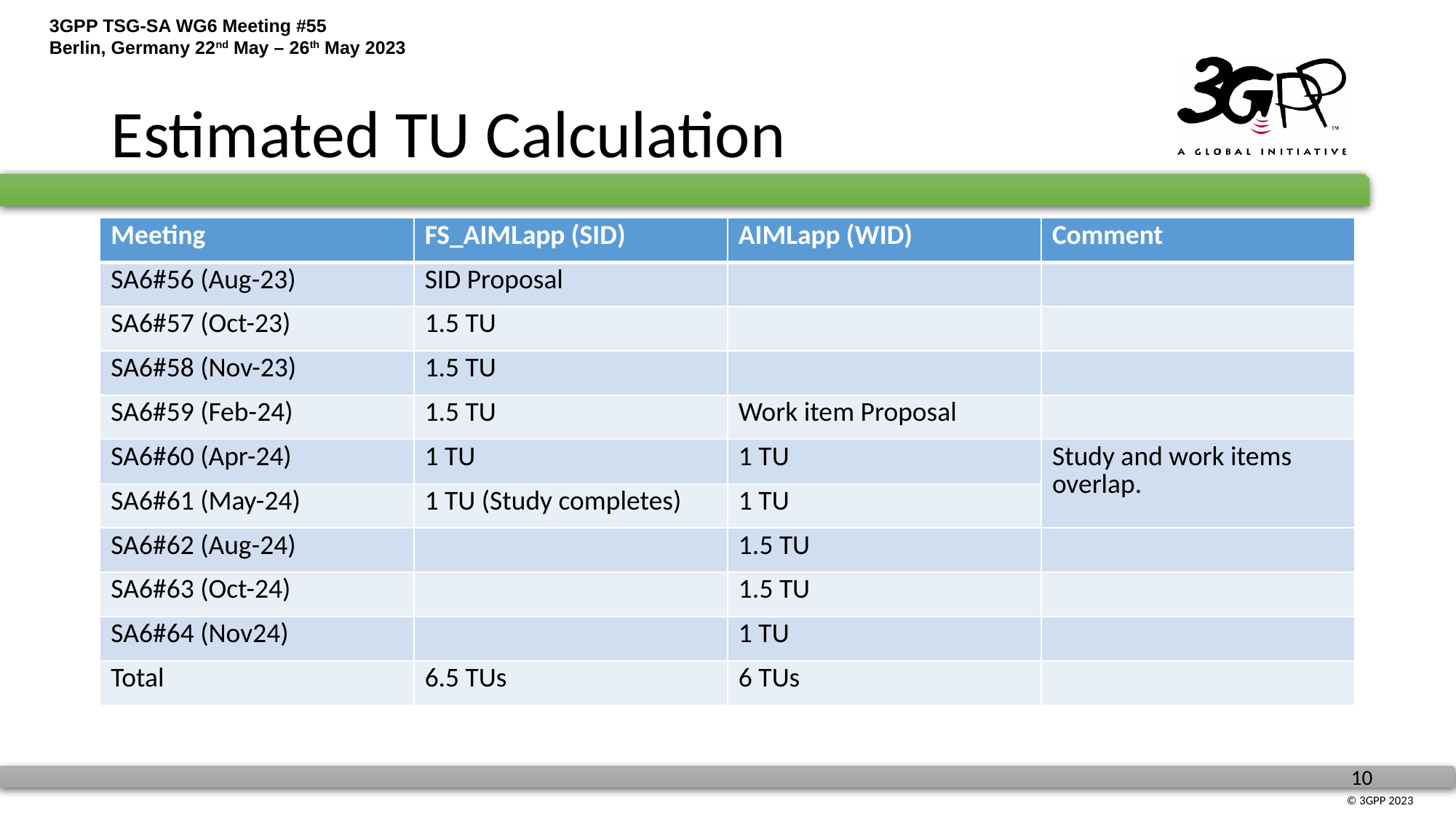

# Estimated TU Calculation
| Meeting | FS\_AIMLapp (SID) | AIMLapp (WID) | Comment |
| --- | --- | --- | --- |
| SA6#56 (Aug-23) | SID Proposal |  |  |
| SA6#57 (Oct-23) | 1.5 TU |  |  |
| SA6#58 (Nov-23) | 1.5 TU |  |  |
| SA6#59 (Feb-24) | 1.5 TU | Work item Proposal |  |
| SA6#60 (Apr-24) | 1 TU | 1 TU | Study and work items overlap. |
| SA6#61 (May-24) | 1 TU (Study completes) | 1 TU |  |
| SA6#62 (Aug-24) |  | 1.5 TU |  |
| SA6#63 (Oct-24) |  | 1.5 TU |  |
| SA6#64 (Nov24) |  | 1 TU |  |
| Total | 6.5 TUs | 6 TUs |  |